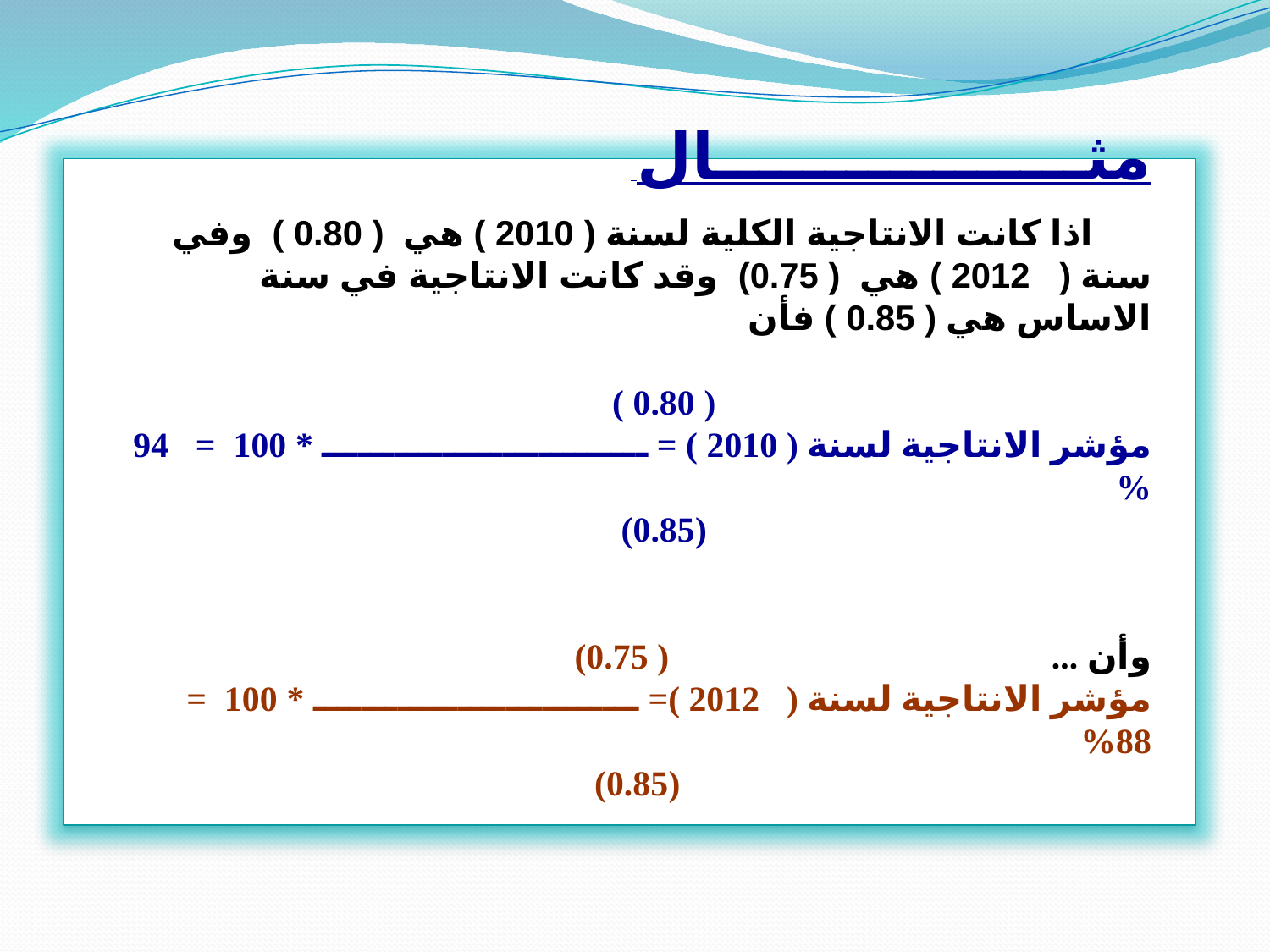

مثـــــــــــــــــال

      اذا كانت الانتاجية الكلية لسنة ( 2010 ) هي  ( 0.80 )  وفي سنة (   2012 ) هي  ( 0.75)  وقد كانت الانتاجية في سنة الاساس هي ( 0.85 ) فأن

                                                 ( 0.80 )
مؤشر الانتاجية لسنة ( 2010 ) = ـــــــــــــــــــــــــــ * 100  =   94 %
                                                  (0.85)

وأن ...                                           ( 0.75)
مؤشر الانتاجية لسنة (   2012 )= ـــــــــــــــــــــــــــ * 100  = 88%
                                                     (0.85)